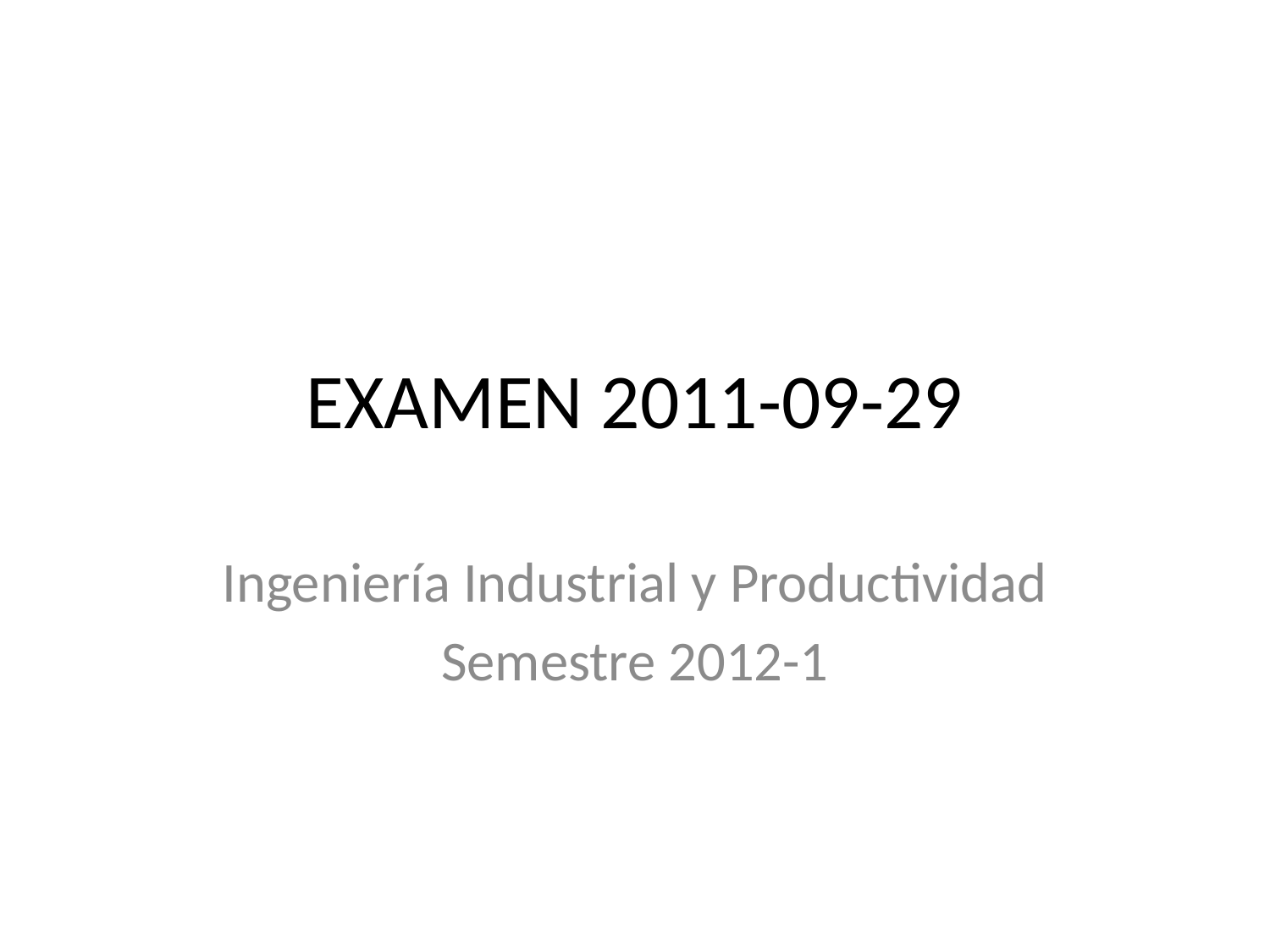

# EXAMEN 2011-09-29
Ingeniería Industrial y Productividad
Semestre 2012-1